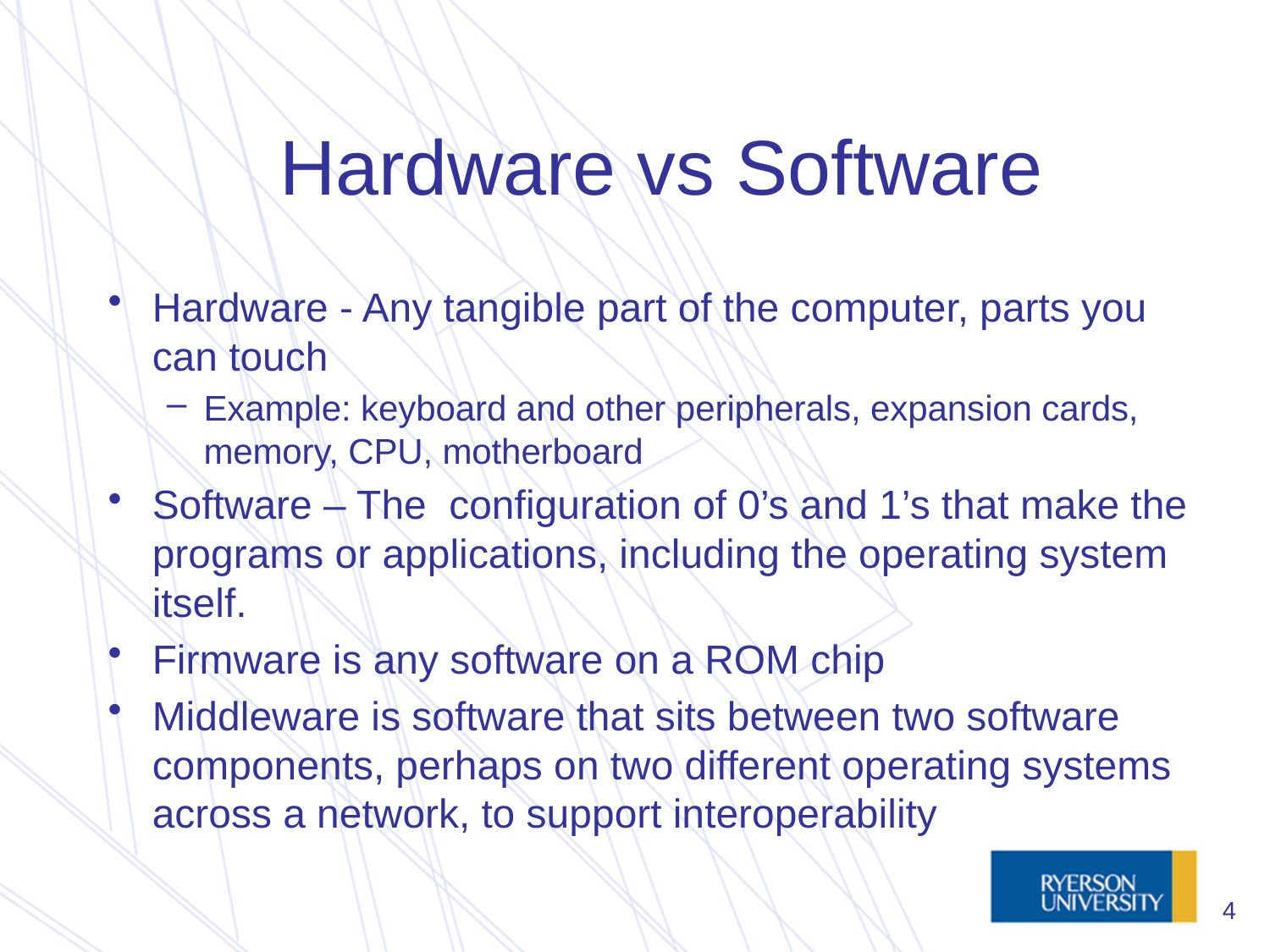

# Hardware vs Software
Hardware - Any tangible part of the computer, parts you can touch
Example: keyboard and other peripherals, expansion cards, memory, CPU, motherboard
Software – The  configuration of 0’s and 1’s that make the programs or applications, including the operating system itself.
Firmware is any software on a ROM chip
Middleware is software that sits between two software components, perhaps on two different operating systems across a network, to support interoperability

4